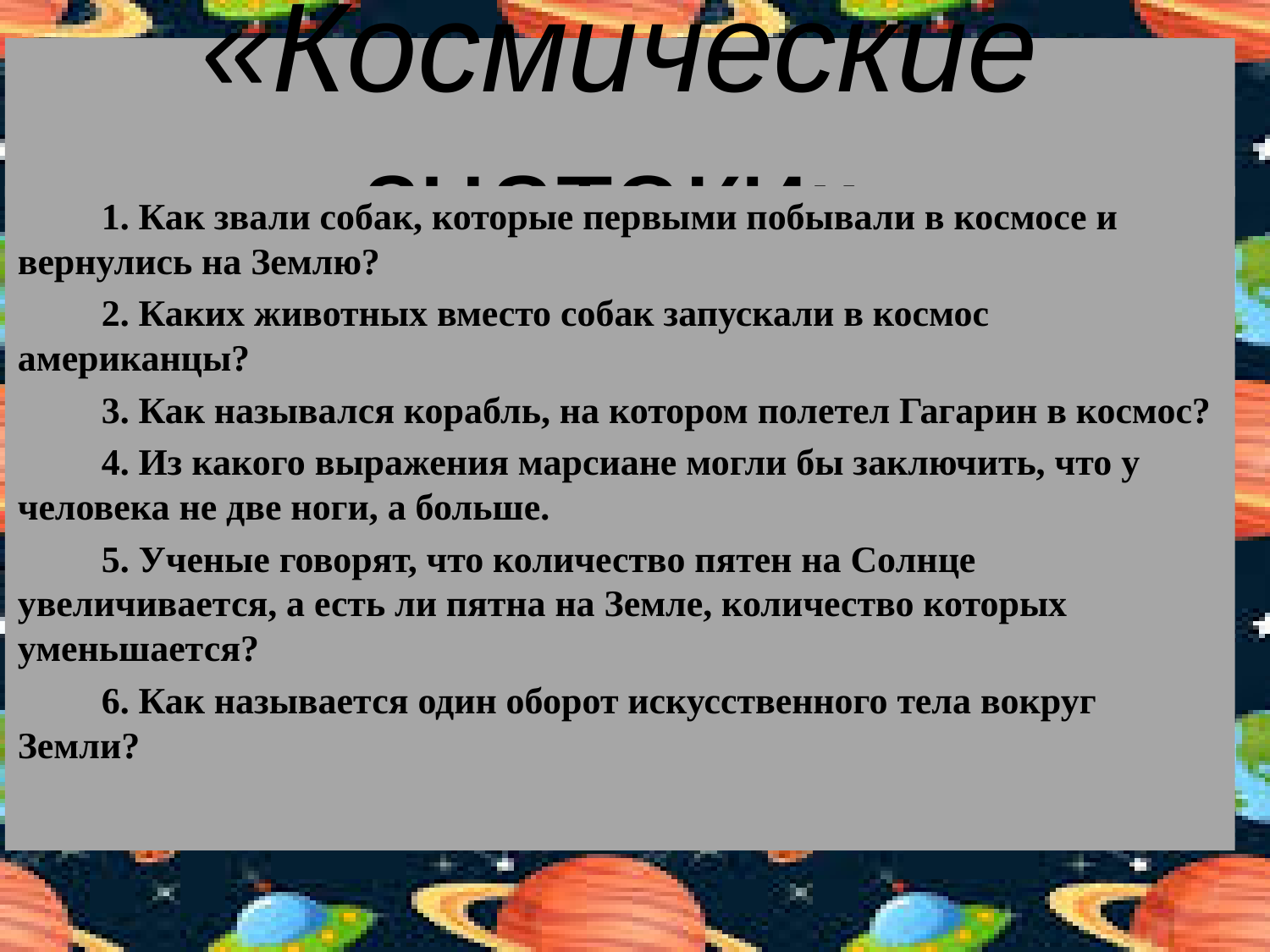

# «Космические знатоки»
	1. Как звали собак, которые первыми побывали в космосе и вернулись на Землю?
	2. Каких животных вместо собак запускали в космос американцы?
	3. Как назывался корабль, на котором полетел Гагарин в космос?
	4. Из какого выражения марсиане могли бы заключить, что у человека не две ноги, а больше.
	5. Ученые говорят, что количество пятен на Солнце увеличивается, а есть ли пятна на Земле, количество которых уменьшается?
	6. Как называется один оборот искусственного тела вокруг Земли?